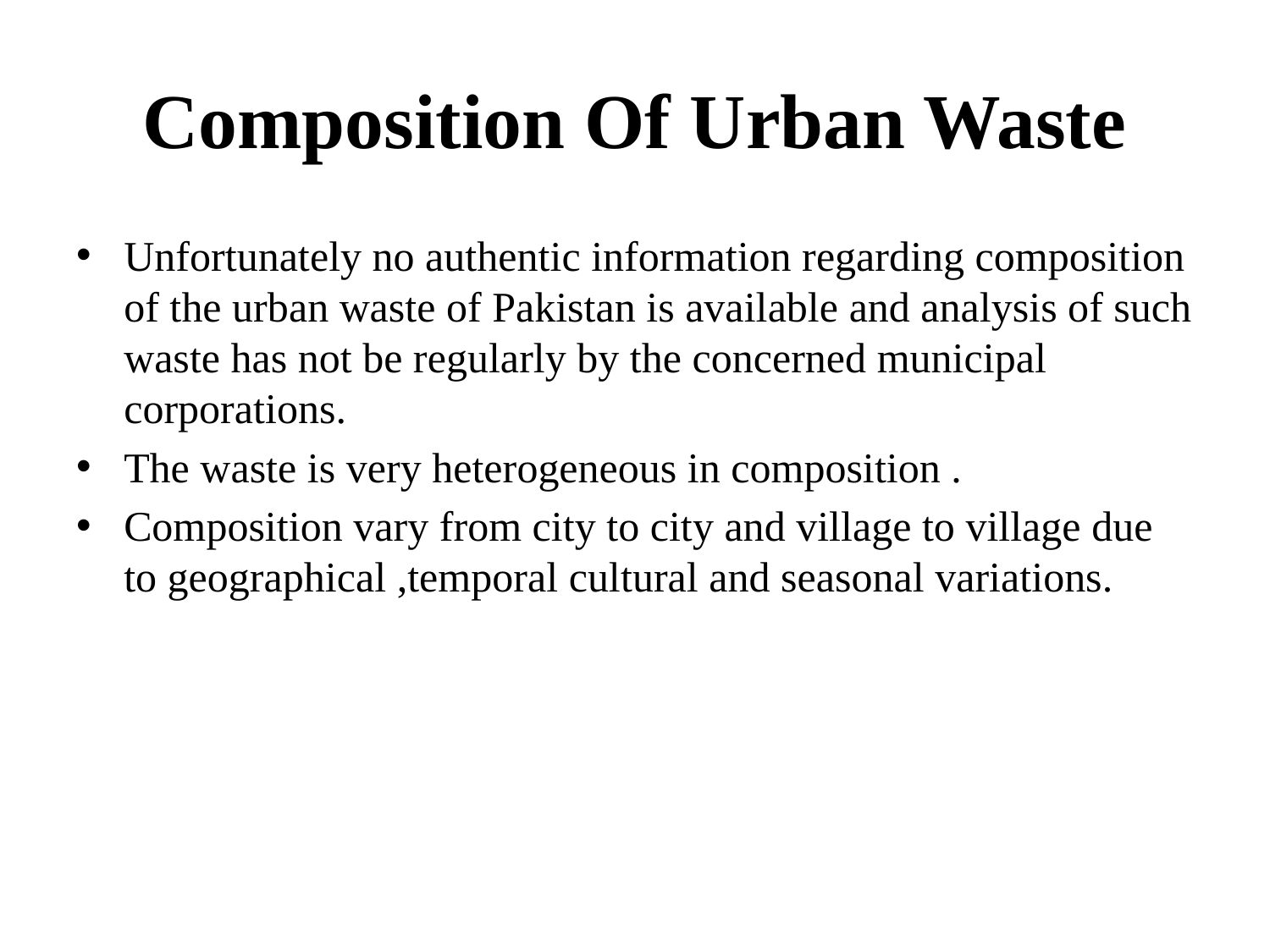

# Composition Of Urban Waste
Unfortunately no authentic information regarding composition of the urban waste of Pakistan is available and analysis of such waste has not be regularly by the concerned municipal corporations.
The waste is very heterogeneous in composition .
Composition vary from city to city and village to village due to geographical ,temporal cultural and seasonal variations.